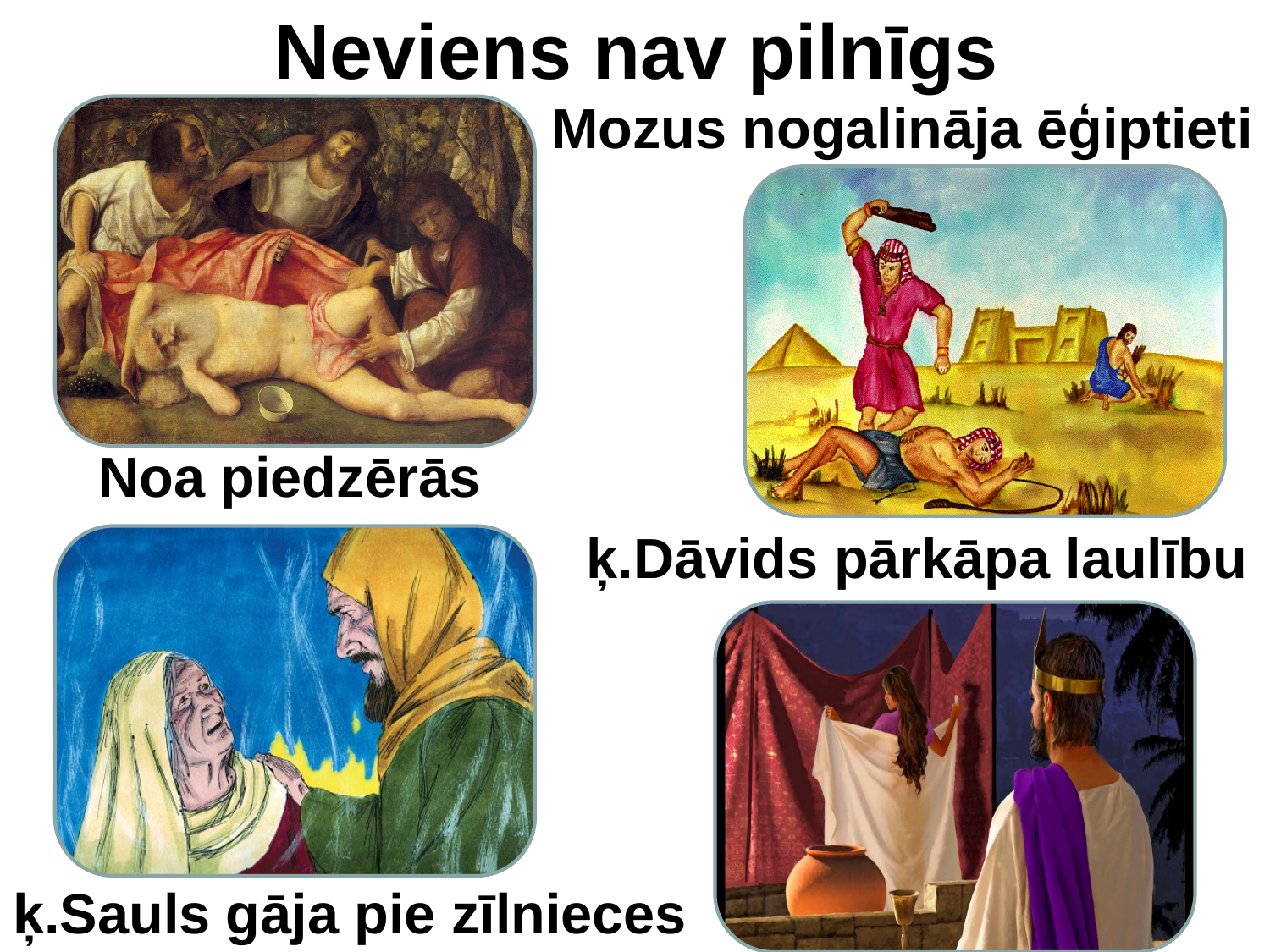

Neviens nav pilnīgs
Mozus nogalināja ēģiptieti

Noa piedzērās
ķ.Dāvids pārkāpa laulību

7
ķ.Sauls gāja pie zīlnieces